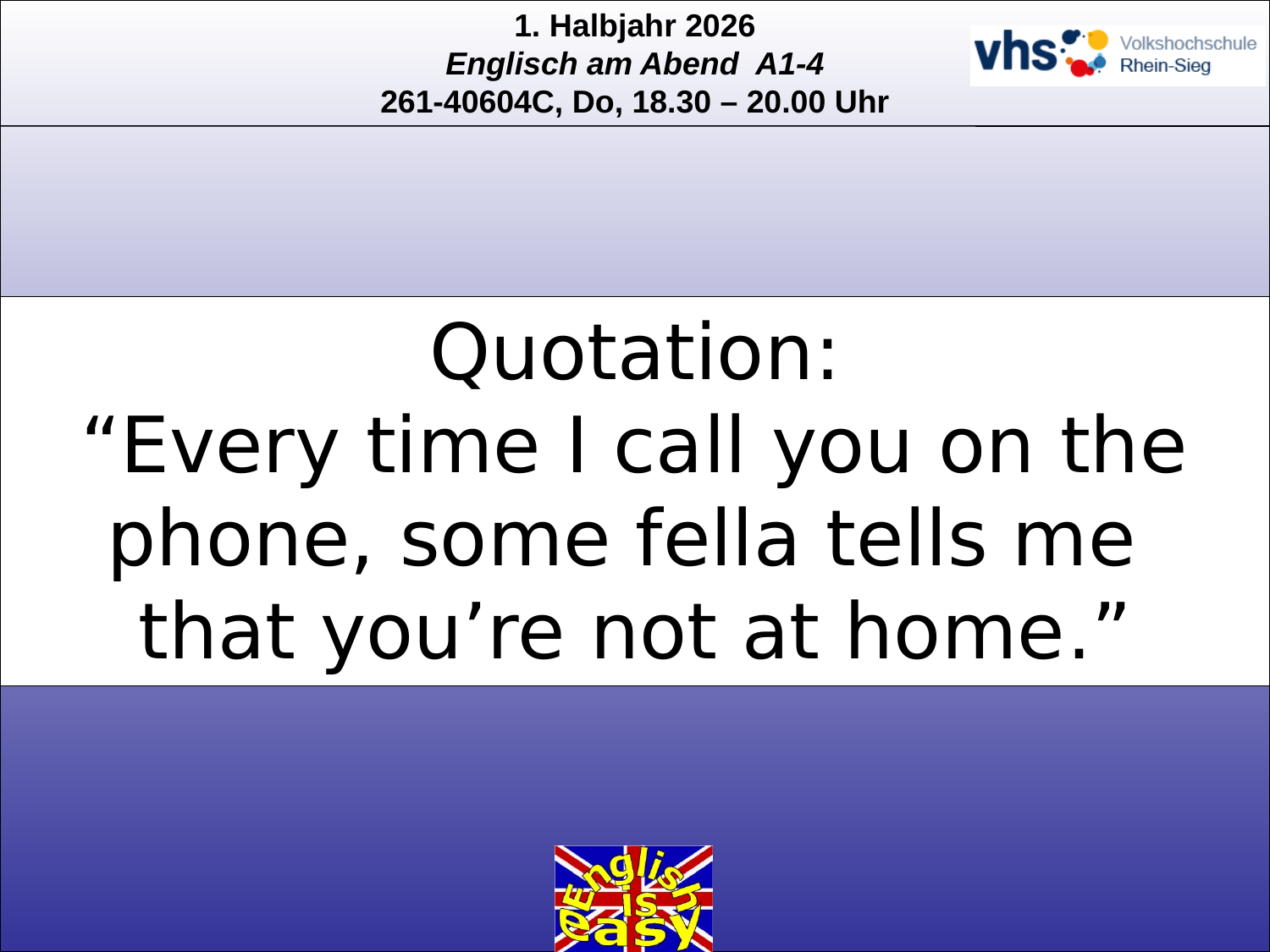

Quotation:
“Every time I call you on the phone, some fella tells me
that you’re not at home.”